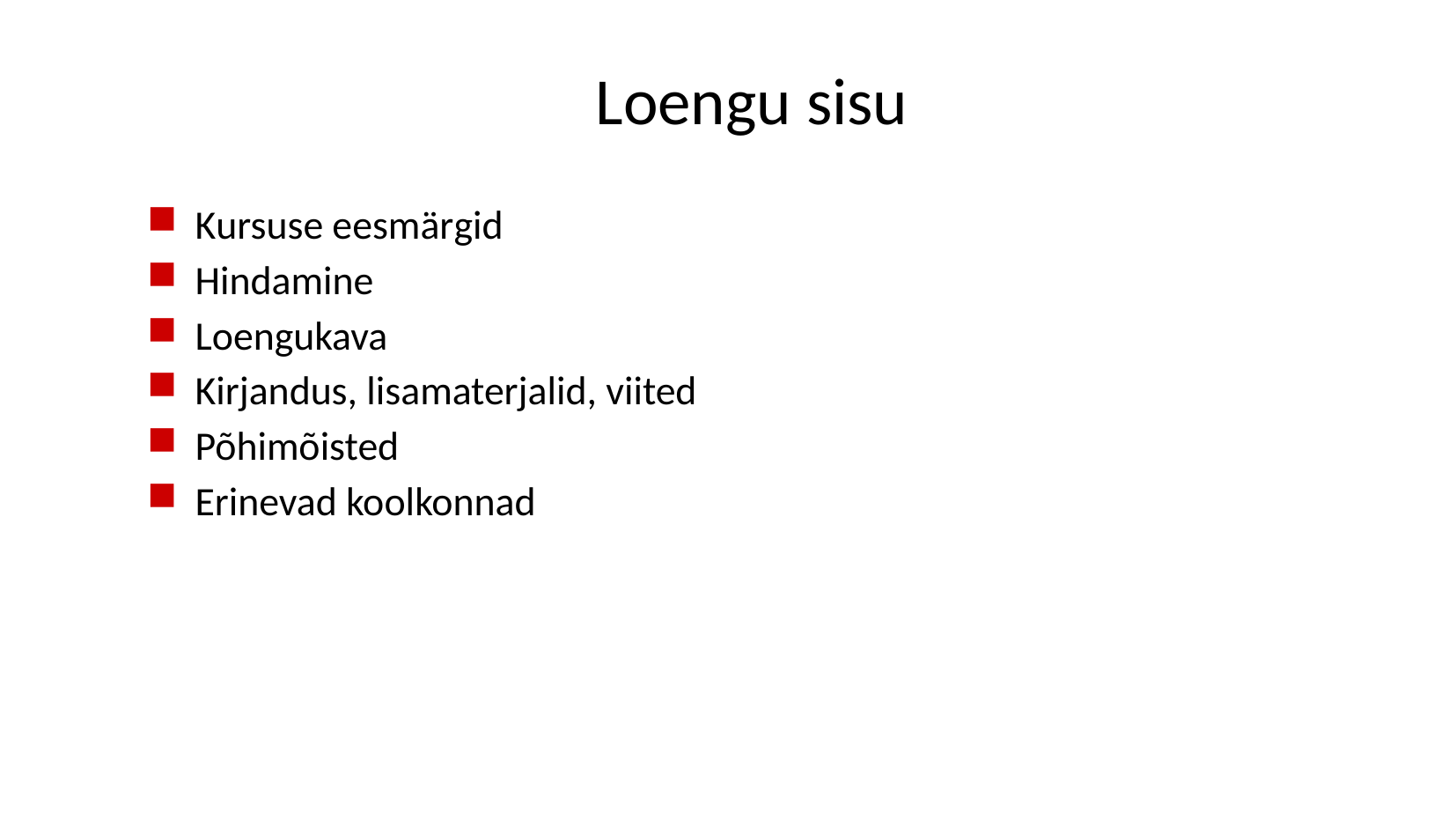

# Loengu sisu

Kursuse eesmärgid
Hindamine
Loengukava
Kirjandus, lisamaterjalid, viited
Põhimõisted
Erinevad koolkonnad